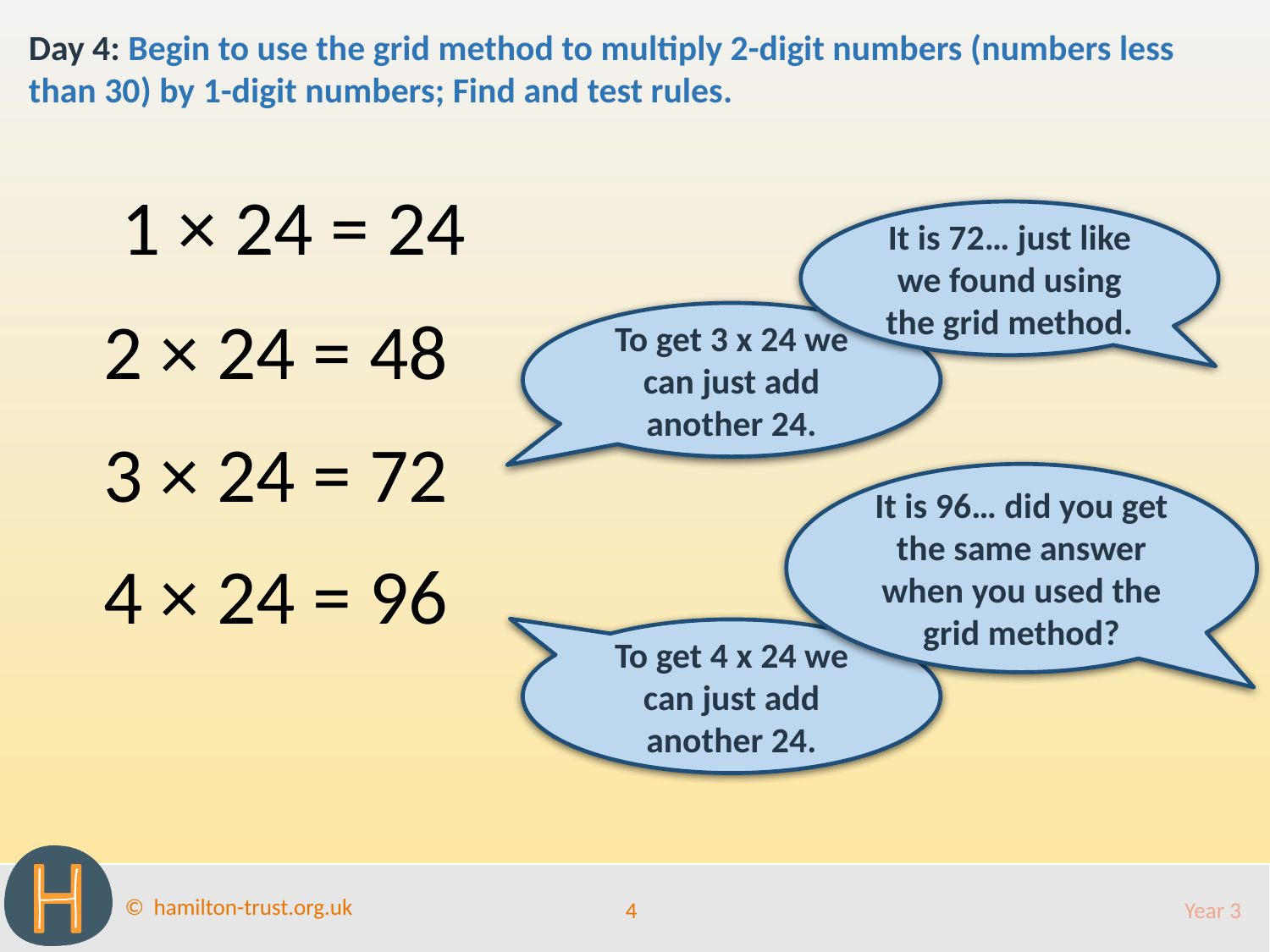

Day 4: Begin to use the grid method to multiply 2-digit numbers (numbers less than 30) by 1-digit numbers; Find and test rules.
1 × 24 = 24
It is 72… just like we found using the grid method.
2 × 24 = 48
To get 3 x 24 we can just add another 24.
3 × 24 = 72
It is 96… did you get the same answer when you used the grid method?
4 × 24 = 96
To get 4 x 24 we can just add another 24.
4
Year 3